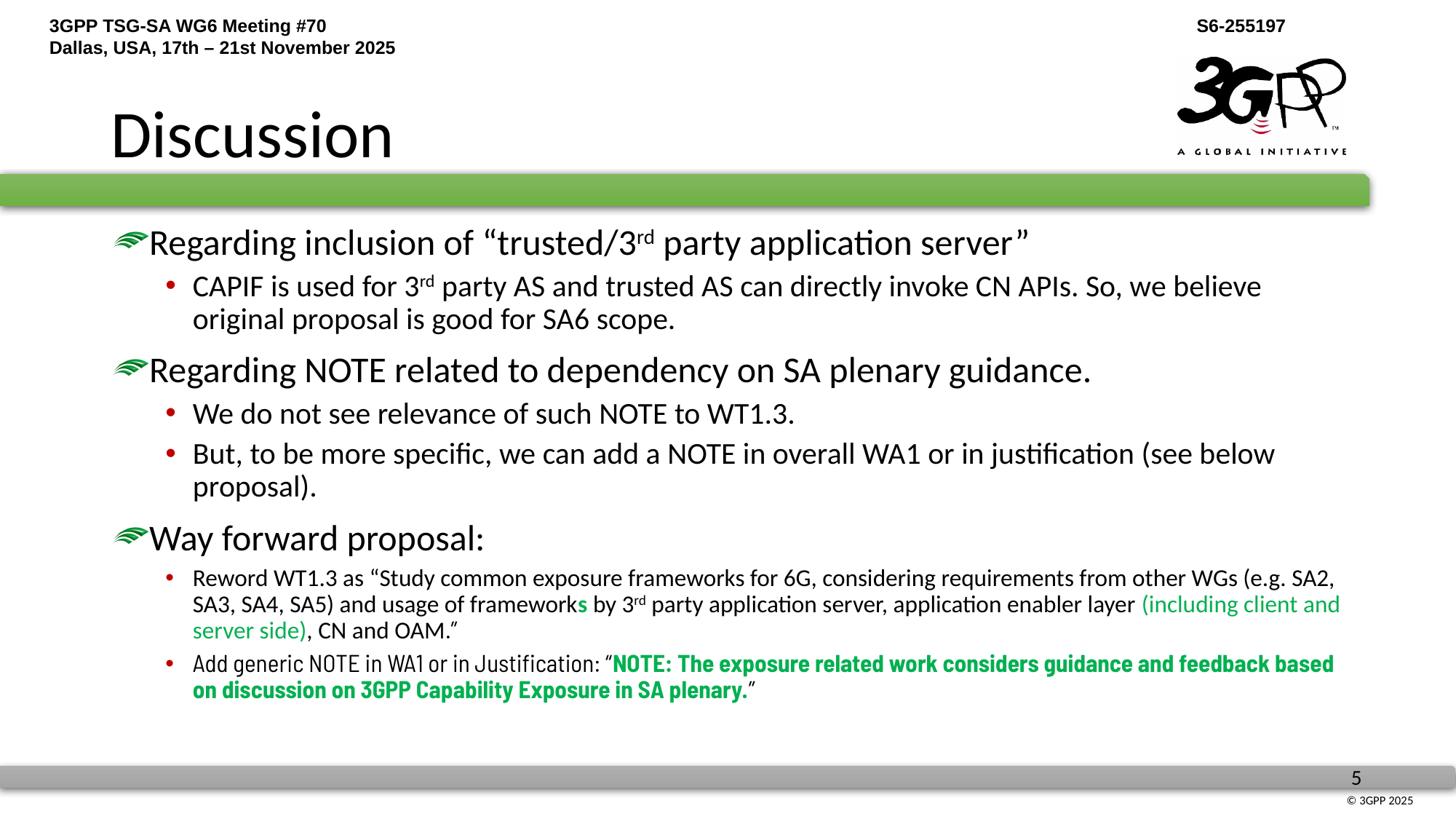

# Discussion
Regarding inclusion of “trusted/3rd party application server”
CAPIF is used for 3rd party AS and trusted AS can directly invoke CN APIs. So, we believe original proposal is good for SA6 scope.
Regarding NOTE related to dependency on SA plenary guidance.
We do not see relevance of such NOTE to WT1.3.
But, to be more specific, we can add a NOTE in overall WA1 or in justification (see below proposal).
Way forward proposal:
Reword WT1.3 as “Study common exposure frameworks for 6G, considering requirements from other WGs (e.g. SA2, SA3, SA4, SA5) and usage of frameworks by 3rd party application server, application enabler layer (including client and server side), CN and OAM.”
Add generic NOTE in WA1 or in Justification: “NOTE: The exposure related work considers guidance and feedback based on discussion on 3GPP Capability Exposure in SA plenary.”